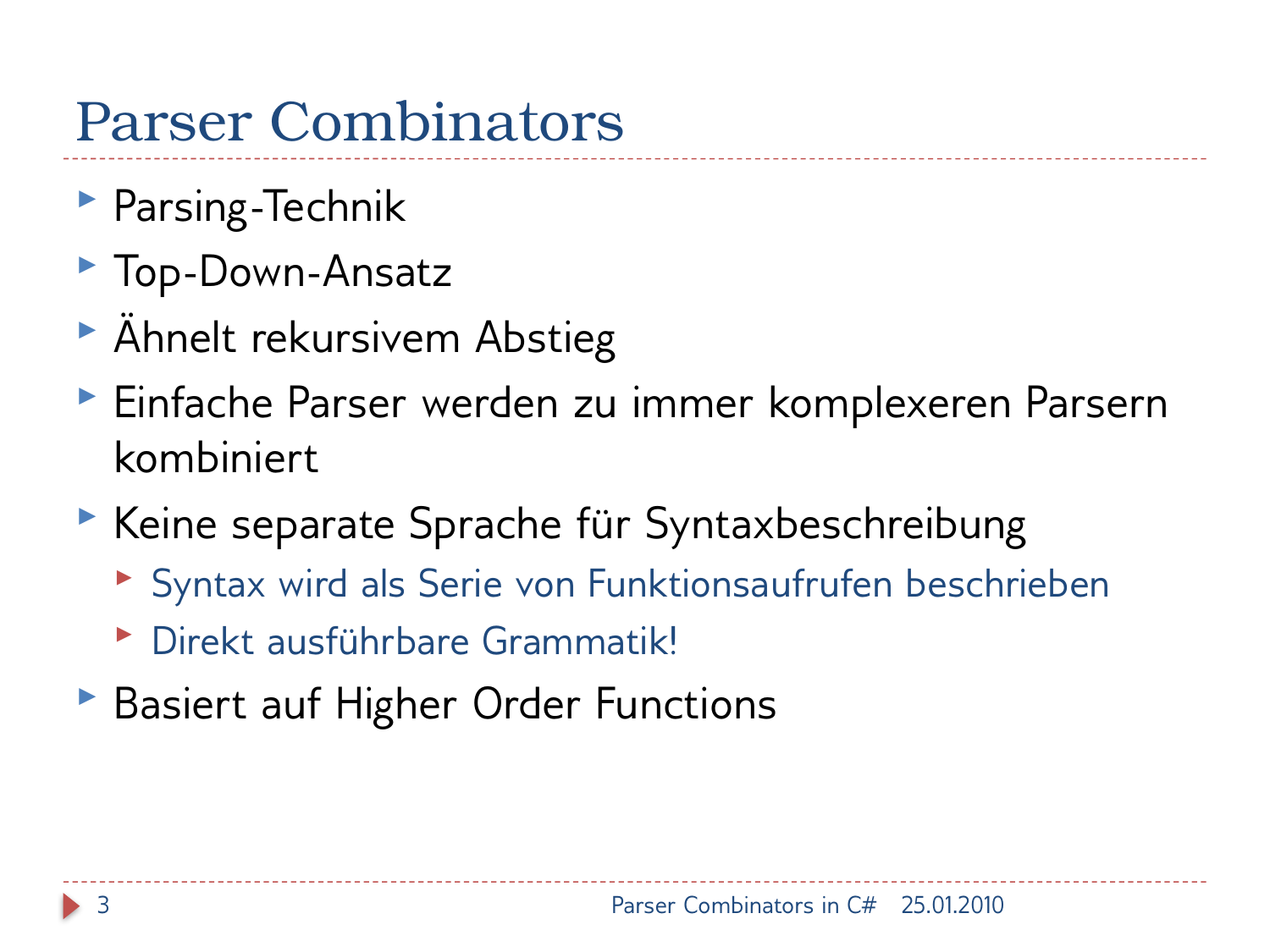

# Parser Combinators
Parsing-Technik
Top-Down-Ansatz
Ähnelt rekursivem Abstieg
Einfache Parser werden zu immer komplexeren Parsern kombiniert
Keine separate Sprache für Syntaxbeschreibung
Syntax wird als Serie von Funktionsaufrufen beschrieben
Direkt ausführbare Grammatik!
Basiert auf Higher Order Functions

3
Parser Combinators in C#
25.01.2010